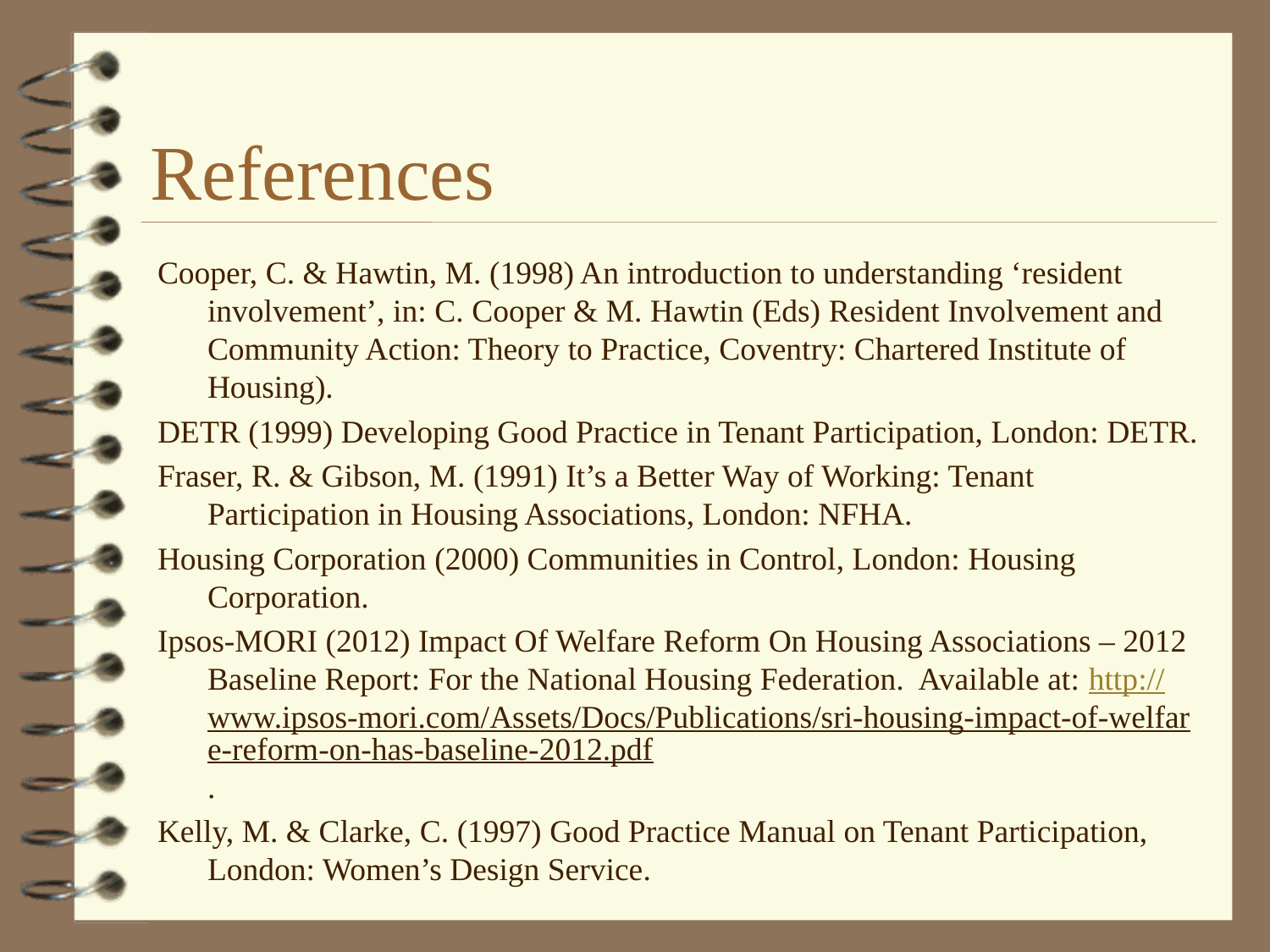

# References
Cooper, C. & Hawtin, M. (1998) An introduction to understanding ‘resident involvement’, in: C. Cooper & M. Hawtin (Eds) Resident Involvement and Community Action: Theory to Practice, Coventry: Chartered Institute of Housing).
DETR (1999) Developing Good Practice in Tenant Participation, London: DETR.
Fraser, R. & Gibson, M. (1991) It’s a Better Way of Working: Tenant Participation in Housing Associations, London: NFHA.
Housing Corporation (2000) Communities in Control, London: Housing Corporation.
Ipsos-MORI (2012) Impact Of Welfare Reform On Housing Associations – 2012 Baseline Report: For the National Housing Federation.  Available at: http://www.ipsos-mori.com/Assets/Docs/Publications/sri-housing-impact-of-welfare-reform-on-has-baseline-2012.pdf.
Kelly, M. & Clarke, C. (1997) Good Practice Manual on Tenant Participation, London: Women’s Design Service.